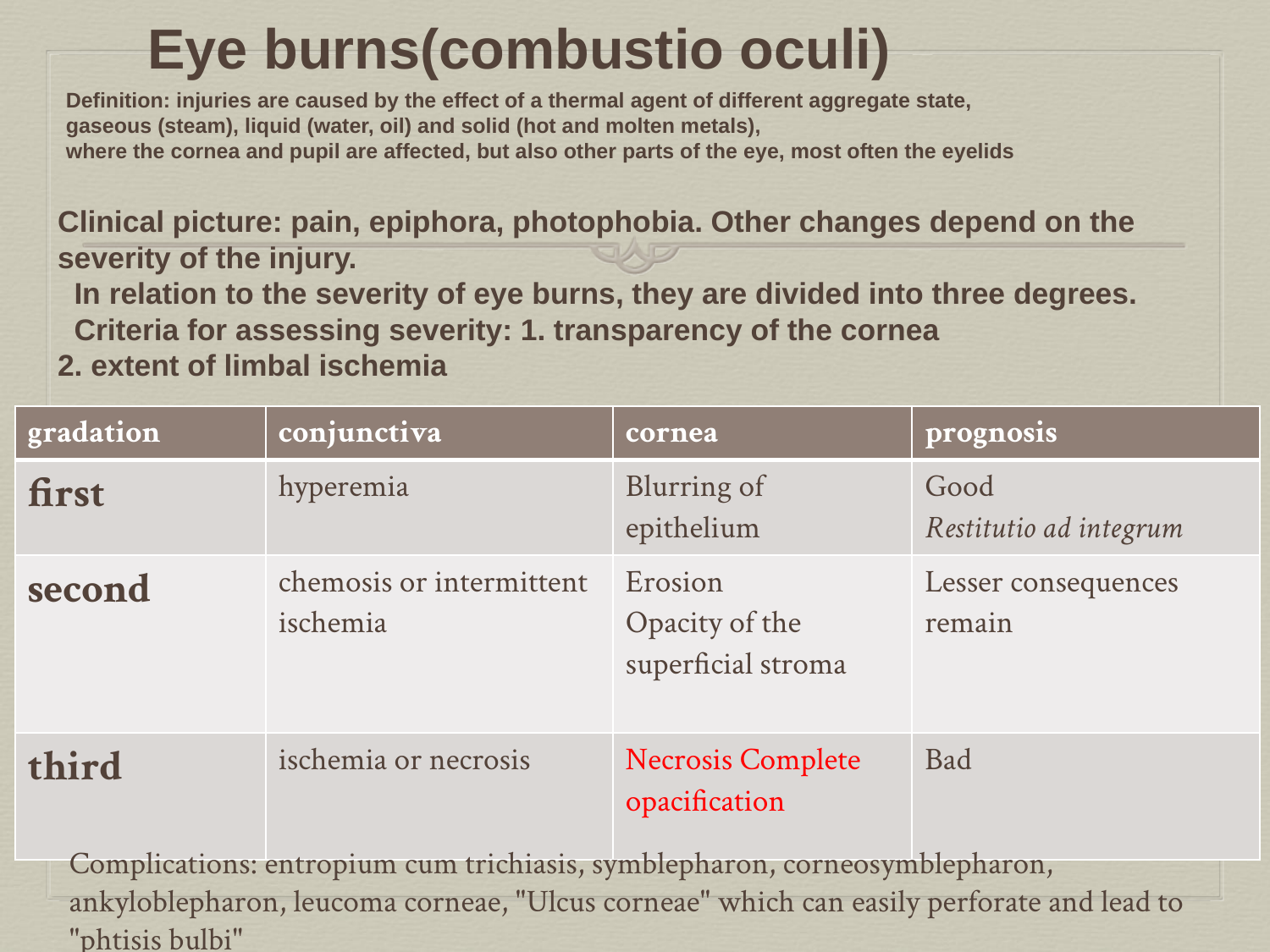

Eye burns(combustio oculi)
Definition: injuries are caused by the effect of a thermal agent of different aggregate state,
gaseous (steam), liquid (water, oil) and solid (hot and molten metals),
where the cornea and pupil are affected, but also other parts of the eye, most often the eyelids

Clinical picture: pain, epiphora, photophobia. Other changes depend on the severity of the injury.
  In relation to the severity of eye burns, they are divided into three degrees.
  Criteria for assessing severity: 1. transparency of the cornea
2. extent of limbal ischemia

| gradation | conjunctiva | cornea | prognosis |
| --- | --- | --- | --- |
| first | hyperemia | Blurring of epithelium | Good Restitutio ad integrum |
| second | chemosis or intermittent ischemia | Erosion Opacity of the superficial stroma | Lesser consequences remain |
| third | ischemia or necrosis | Necrosis Complete opacification | Bad |
Complications: entropium cum trichiasis, symblepharon, corneosymblepharon, ankyloblepharon, leucoma corneae, "Ulcus corneae" which can easily perforate and lead to "phtisis bulbi"